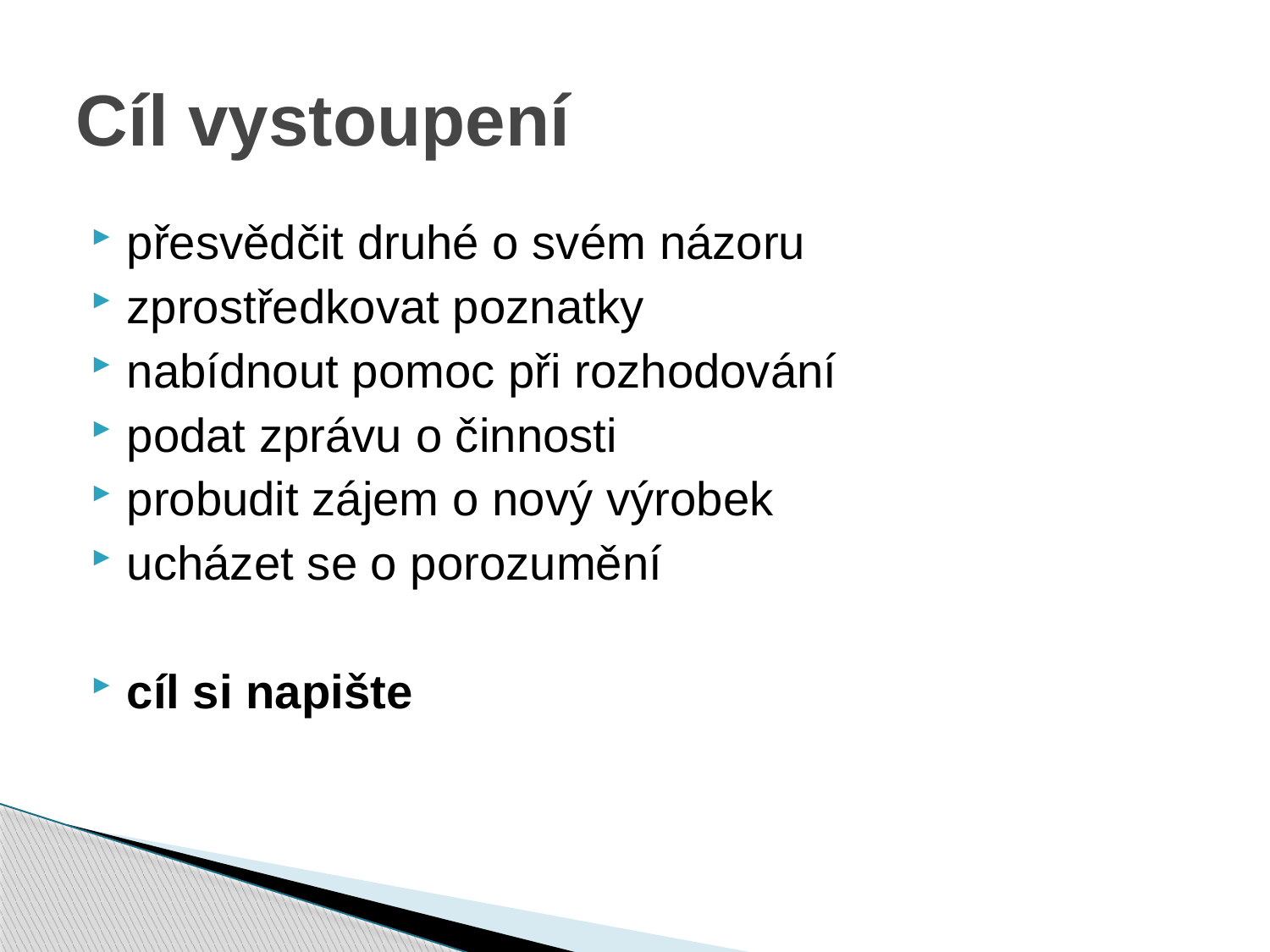

# Cíl vystoupení
přesvědčit druhé o svém názoru
zprostředkovat poznatky
nabídnout pomoc při rozhodování
podat zprávu o činnosti
probudit zájem o nový výrobek
ucházet se o porozumění

cíl si napište